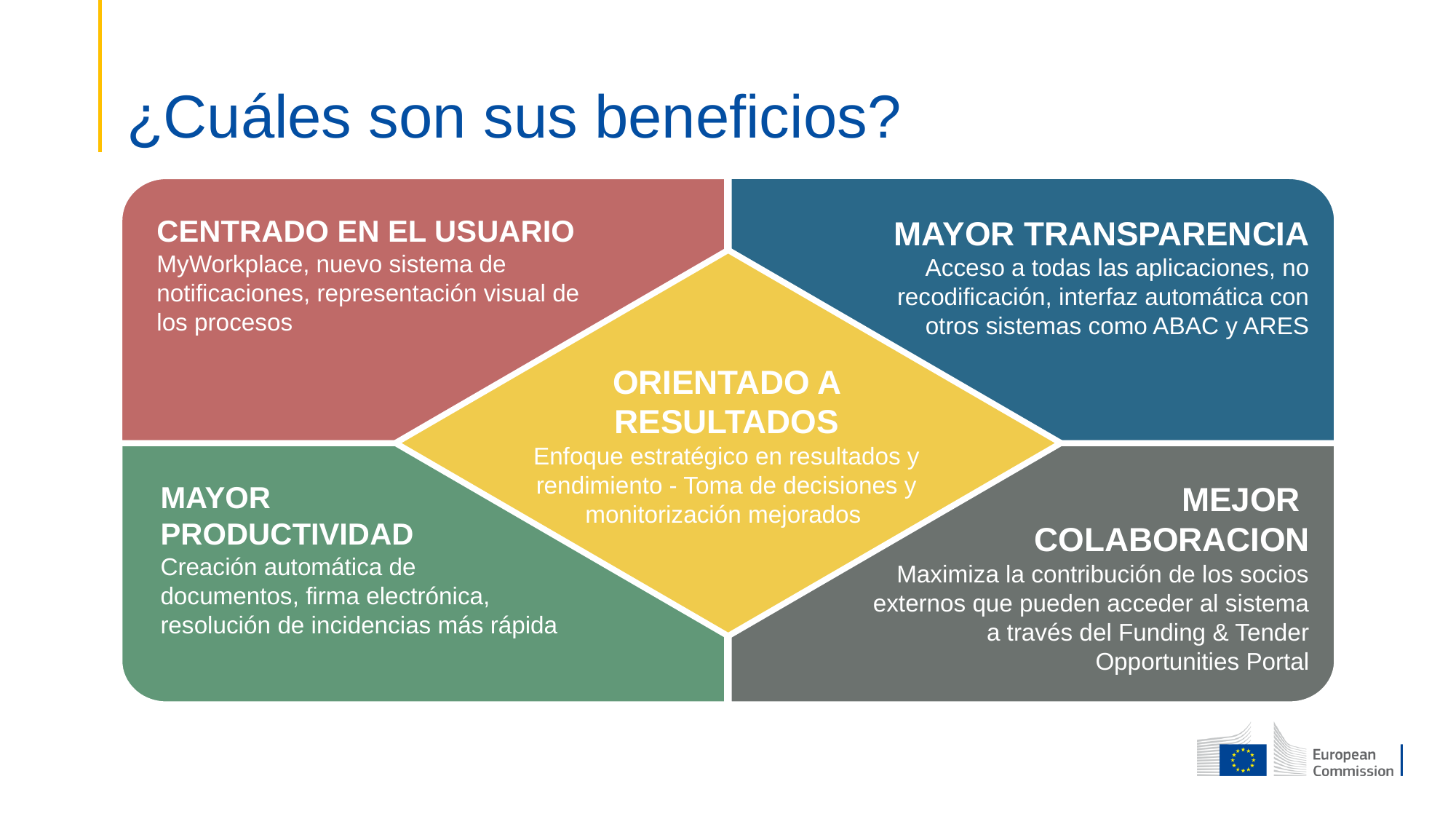

# ¿Cuáles son sus beneficios?

CENTRADO EN EL USUARIO
MyWorkplace, nuevo sistema de notificaciones, representación visual de los procesos
MAYOR TRANSPARENCIA
Acceso a todas las aplicaciones, no recodificación, interfaz automática con otros sistemas como ABAC y ARES

ORIENTADO A RESULTADOS
Enfoque estratégico en resultados y rendimiento - Toma de decisiones y monitorización mejorados

MAYOR
PRODUCTIVIDAD
Creación automática de documentos, firma electrónica, resolución de incidencias más rápida
MEJOR
COLABORACION
Maximiza la contribución de los socios externos que pueden acceder al sistema a través del Funding & Tender Opportunities Portal